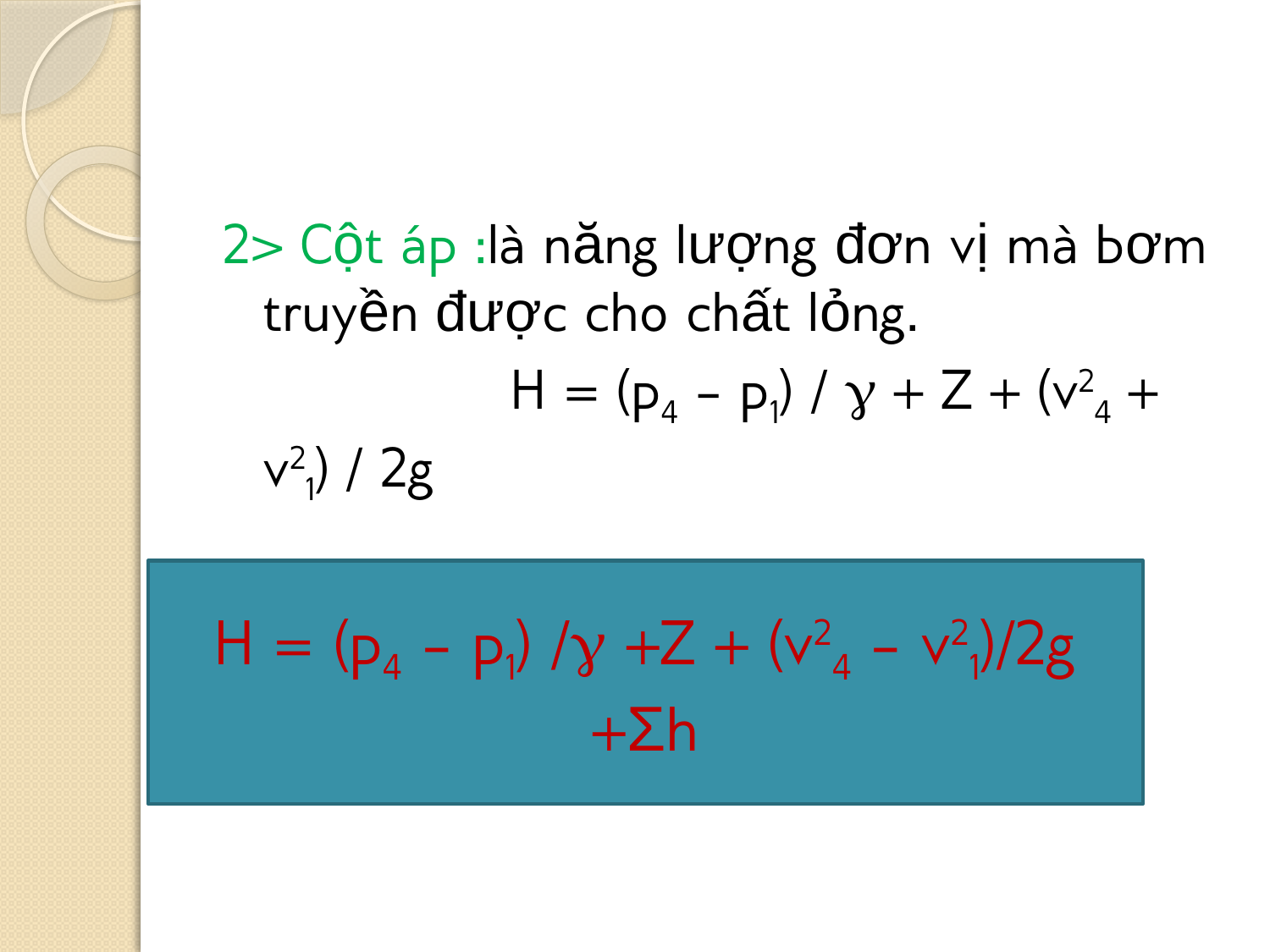

#
2> Cột áp :là năng lượng đơn vị mà bơm truyền được cho chất lỏng.
                 H = (p4 – p1) / γ + Z + (v24 + v21) / 2g
H = (p4 – p1) /γ +Z + (v24 – v21)/2g +Σh